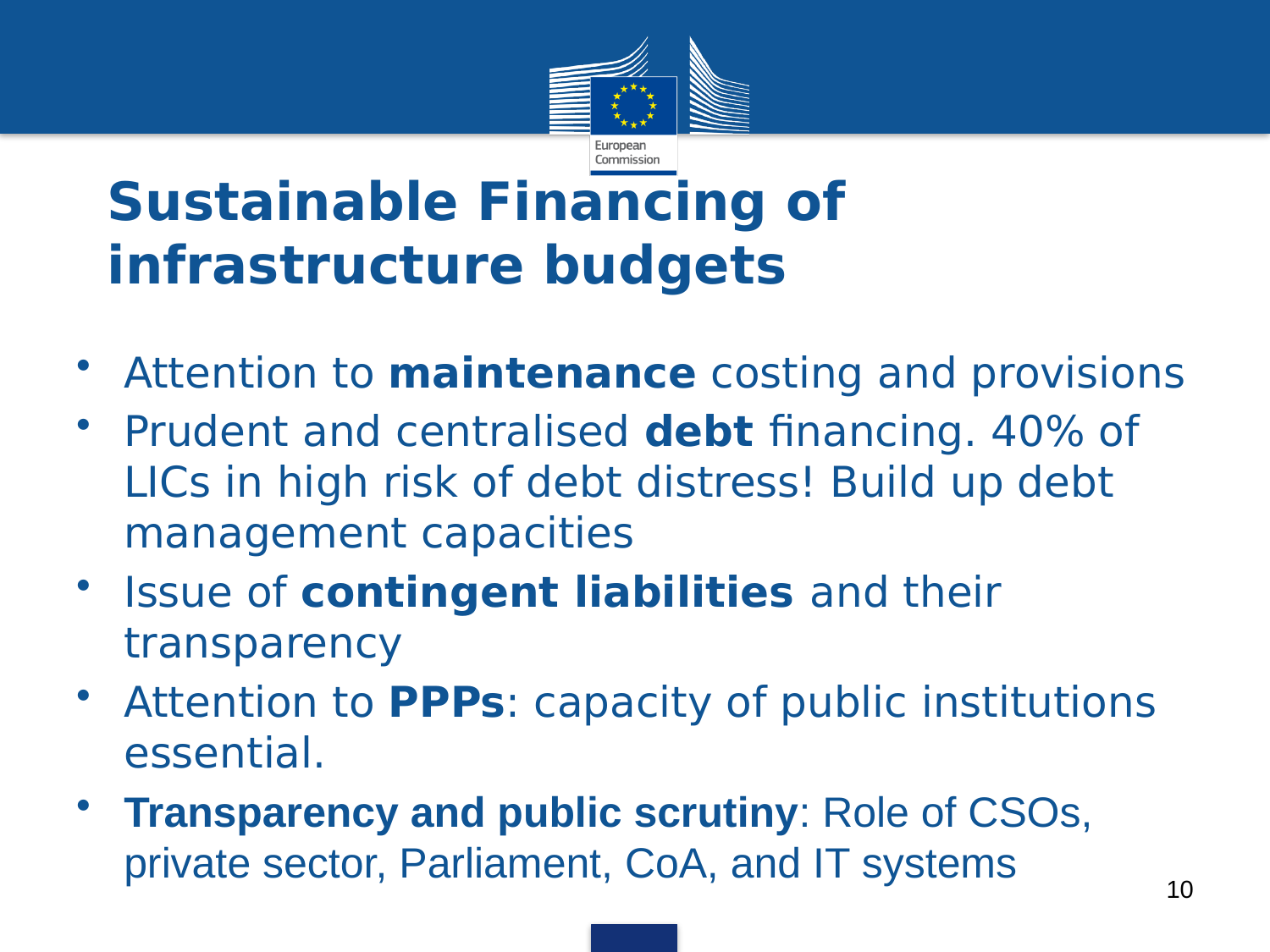

# Sustainable Financing of infrastructure budgets
Attention to maintenance costing and provisions
Prudent and centralised debt financing. 40% of LICs in high risk of debt distress! Build up debt management capacities
Issue of contingent liabilities and their transparency
Attention to PPPs: capacity of public institutions essential.
Transparency and public scrutiny: Role of CSOs, private sector, Parliament, CoA, and IT systems

10